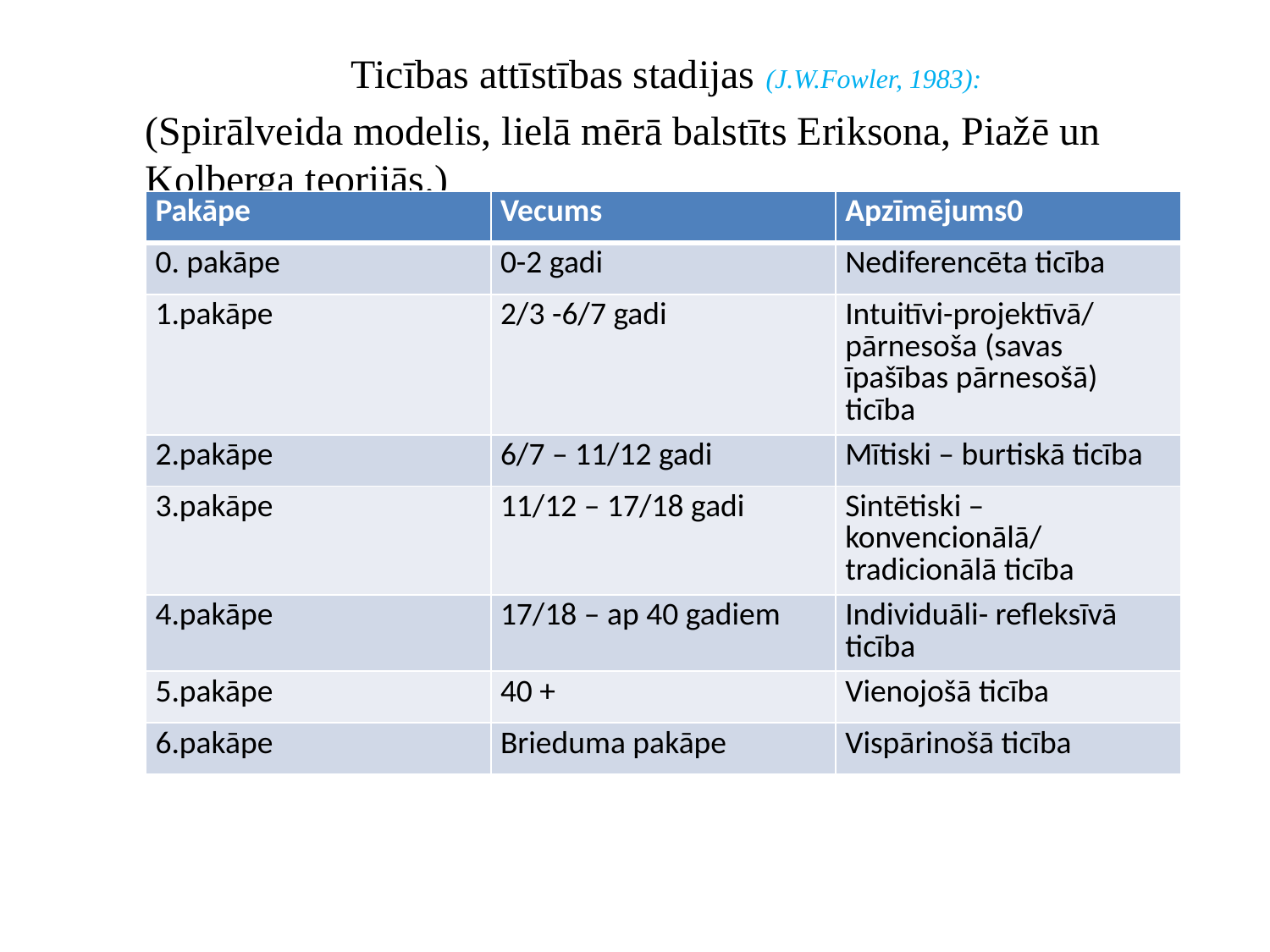

Ticības attīstības stadijas (J.W.Fowler, 1983):
(Spirālveida modelis, lielā mērā balstīts Eriksona, Piažē un Kolberga teorijās.)

| Pakāpe | Vecums | Apzīmējums0 |
| --- | --- | --- |
| 0. pakāpe | 0-2 gadi | Nediferencēta ticība |
| 1.pakāpe | 2/3 -6/7 gadi | Intuitīvi-projektīvā/pārnesoša (savas īpašības pārnesošā) ticība |
| 2.pakāpe | 6/7 – 11/12 gadi | Mītiski – burtiskā ticība |
| 3.pakāpe | 11/12 – 17/18 gadi | Sintētiski – konvencionālā/ tradicionālā ticība |
| 4.pakāpe | 17/18 – ap 40 gadiem | Individuāli- refleksīvā ticība |
| 5.pakāpe | 40 + | Vienojošā ticība |
| 6.pakāpe | Brieduma pakāpe | Vispārinošā ticība |